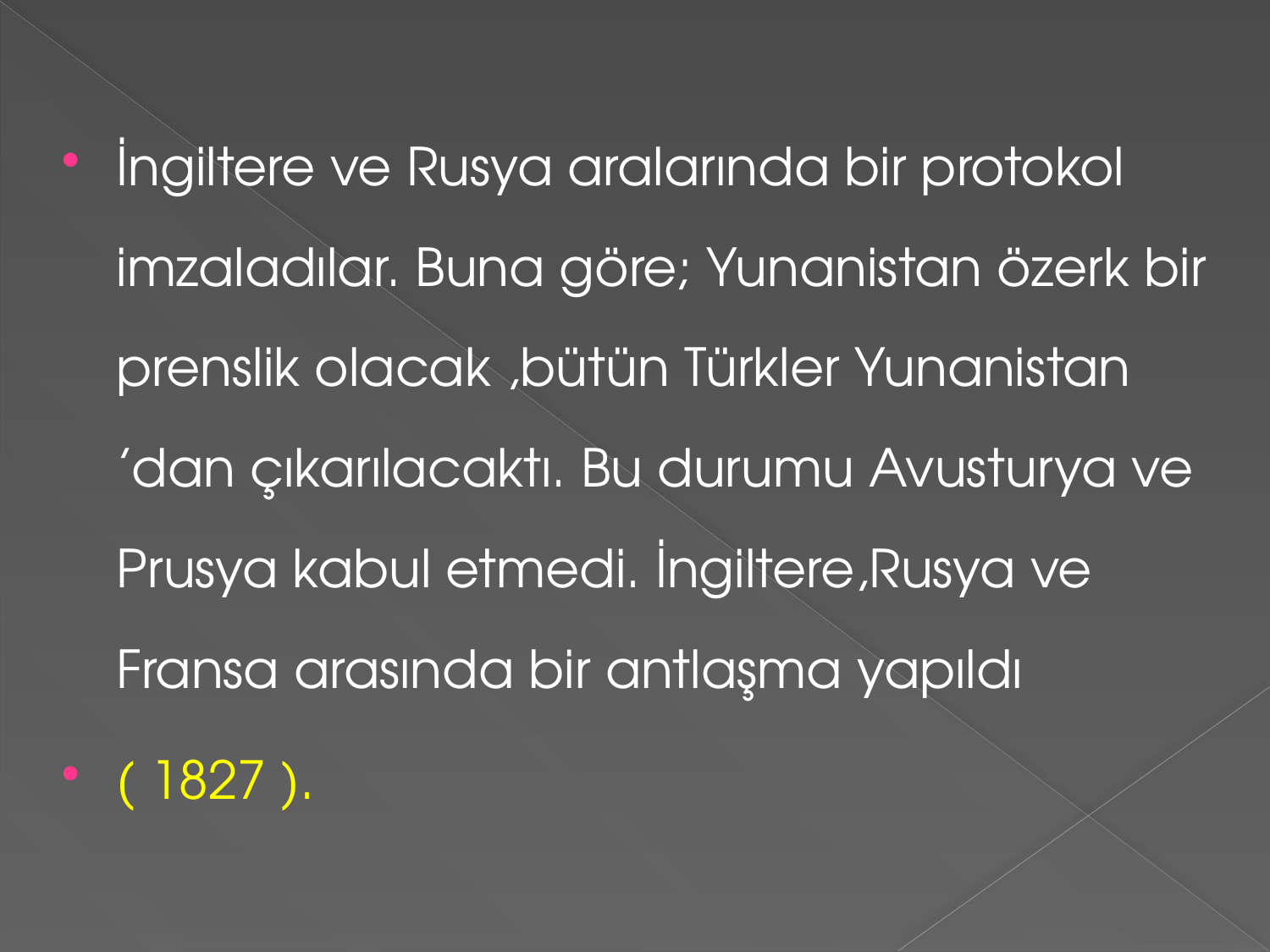

İngiltere ve Rusya aralarında bir protokol imzaladılar. Buna göre; Yunanistan özerk bir prenslik olacak ,bütün Türkler Yunanistan ’dan çıkarılacaktı. Bu durumu Avusturya ve Prusya kabul etmedi. İngiltere,Rusya ve Fransa arasında bir antlaşma yapıldı
( 1827 ).